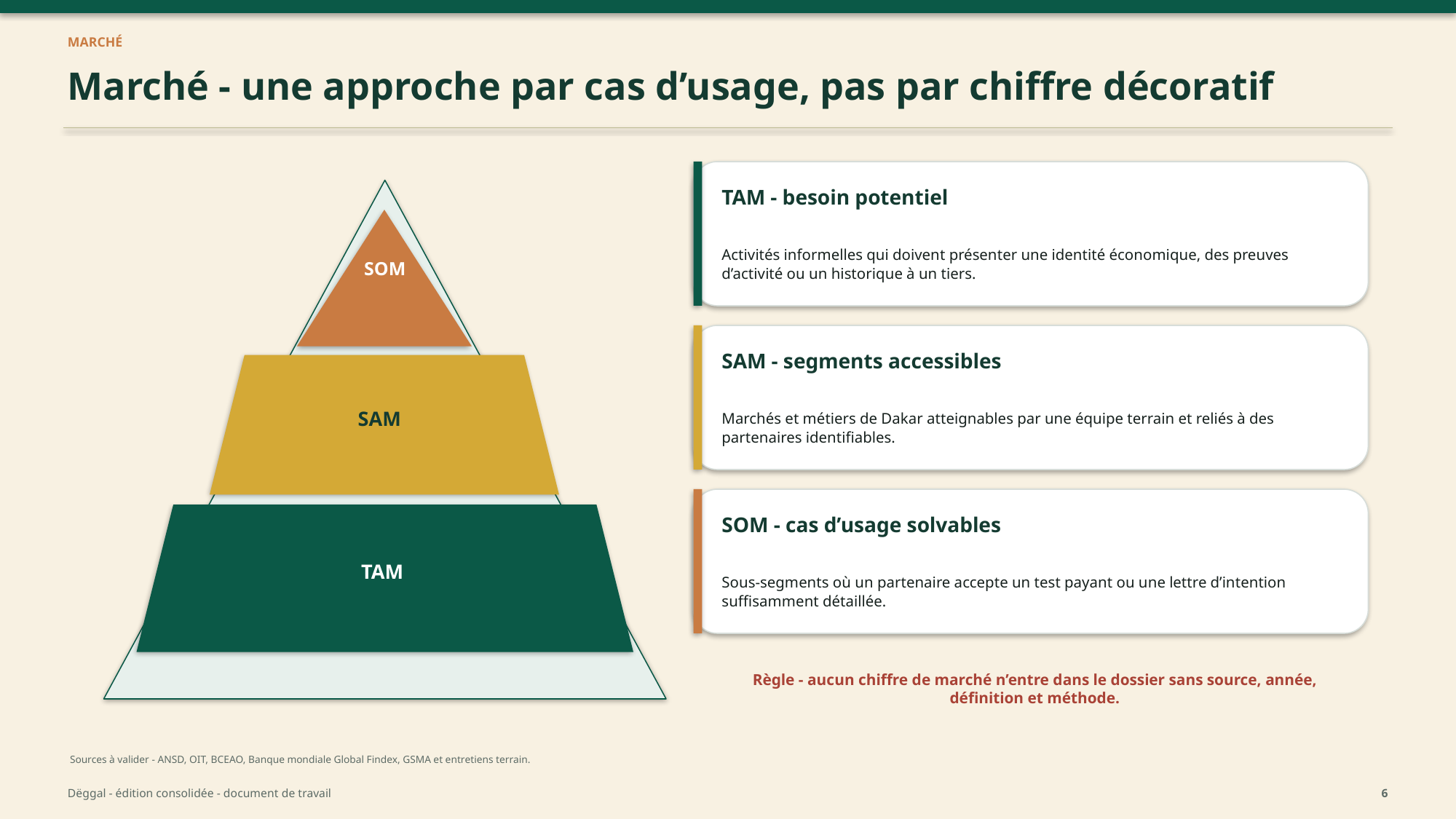

MARCHÉ
Marché - une approche par cas d’usage, pas par chiffre décoratif

TAM - besoin potentiel

Activités informelles qui doivent présenter une identité économique, des preuves d’activité ou un historique à un tiers.
SOM

SAM - segments accessibles

SAM
Marchés et métiers de Dakar atteignables par une équipe terrain et reliés à des partenaires identifiables.

SOM - cas d’usage solvables
TAM
Sous-segments où un partenaire accepte un test payant ou une lettre d’intention suffisamment détaillée.
Règle - aucun chiffre de marché n’entre dans le dossier sans source, année, définition et méthode.
Sources à valider - ANSD, OIT, BCEAO, Banque mondiale Global Findex, GSMA et entretiens terrain.
Dëggal - édition consolidée - document de travail
6